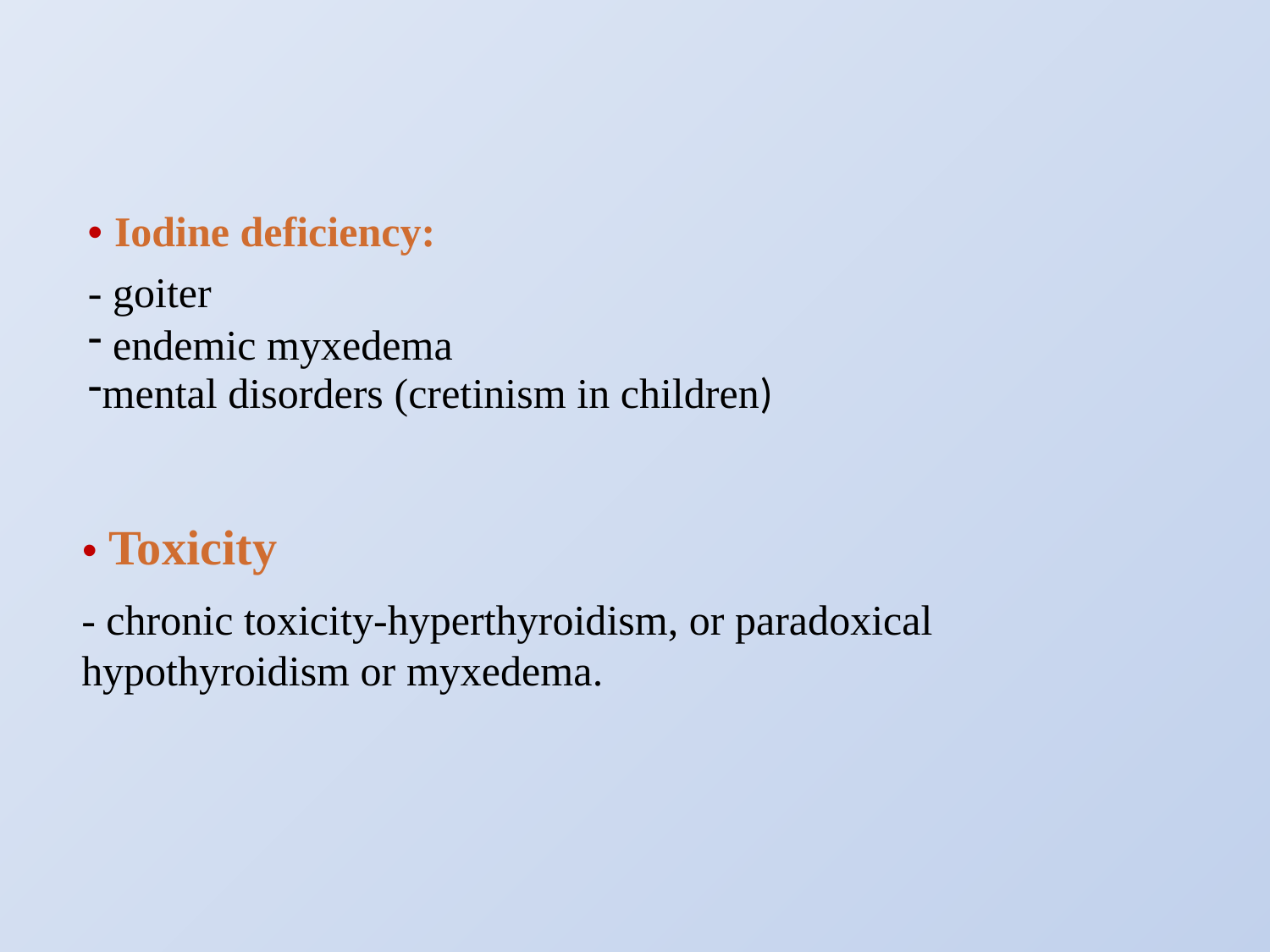

• Iodine deficiency:

- goiter

 endemic myxedema
mental disorders (cretinism in children)

• Toxicity

- chronic toxicity-hyperthyroidism, or paradoxical hypothyroidism or myxedema.